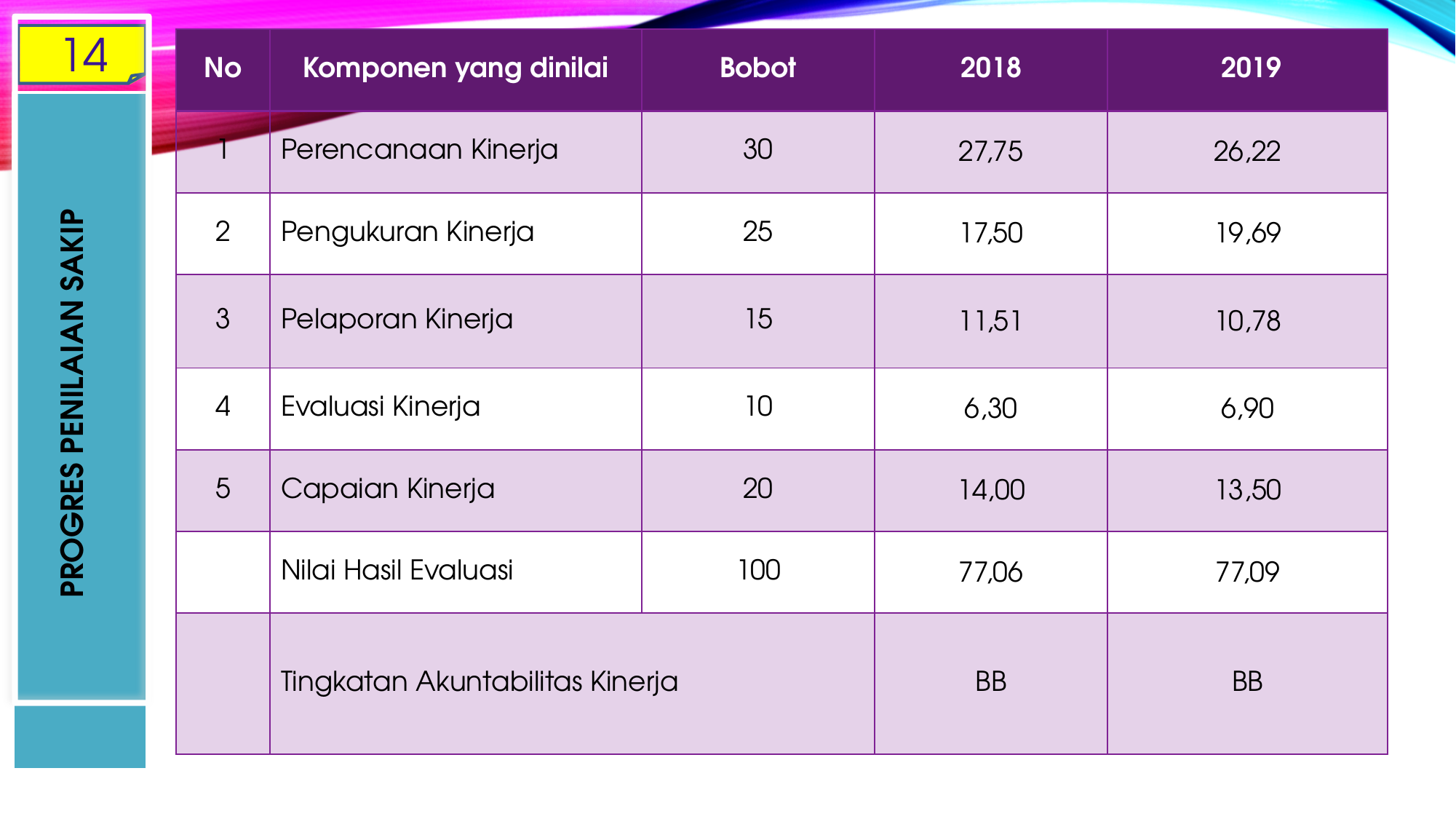

14
| No | Komponen yang dinilai | Bobot | 2018 | 2019 |
| --- | --- | --- | --- | --- |
| 1 | Perencanaan Kinerja | 30 | 27,75 | 26,22 |
| 2 | Pengukuran Kinerja | 25 | 17,50 | 19,69 |
| 3 | Pelaporan Kinerja | 15 | 11,51 | 10,78 |
| 4 | Evaluasi Kinerja | 10 | 6,30 | 6,90 |
| 5 | Capaian Kinerja | 20 | 14,00 | 13,50 |
|  | Nilai Hasil Evaluasi | 100 | 77,06 | 77,09 |
|  | Tingkatan Akuntabilitas Kinerja |  | BB | BB |

PROGRES PENILAIAN SAKIP